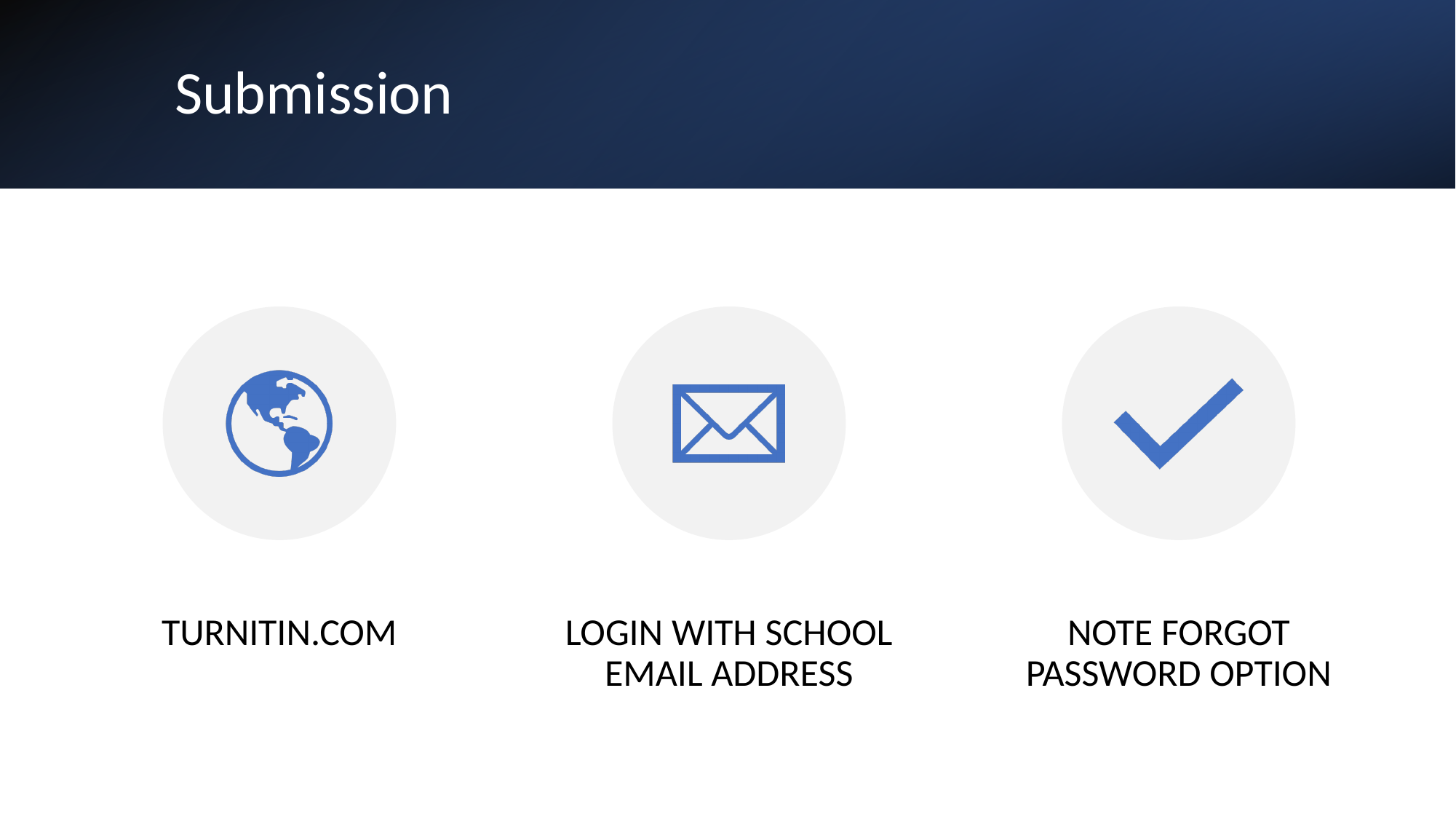

# Submission
Turnitin.com
Login with school email address
Note forgot password option